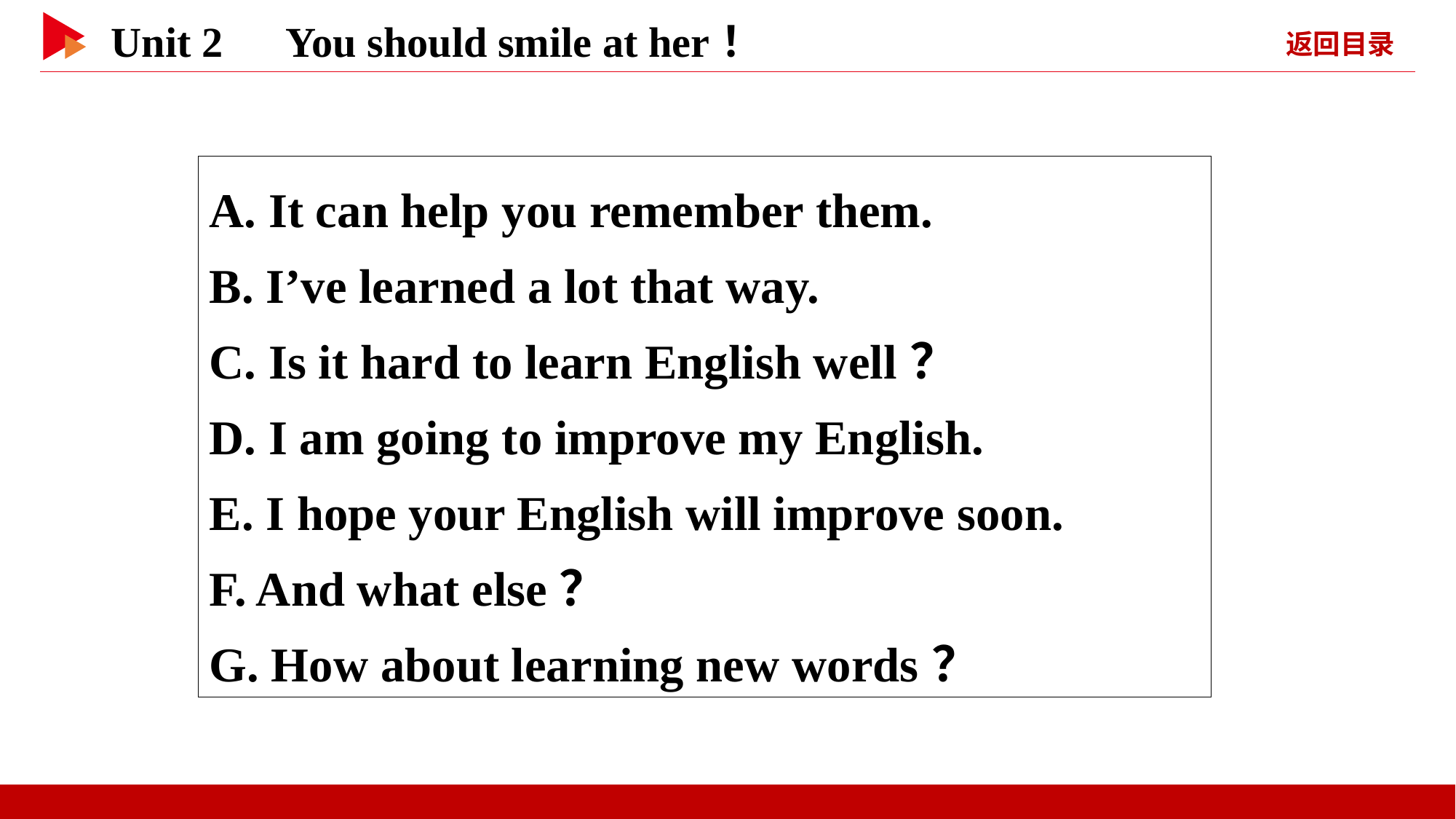

A. It can help you remember them.
B. I’ve learned a lot that way.
C. Is it hard to learn English well？
D. I am going to improve my English.
E. I hope your English will improve soon.
F. And what else？
G. How about learning new words？